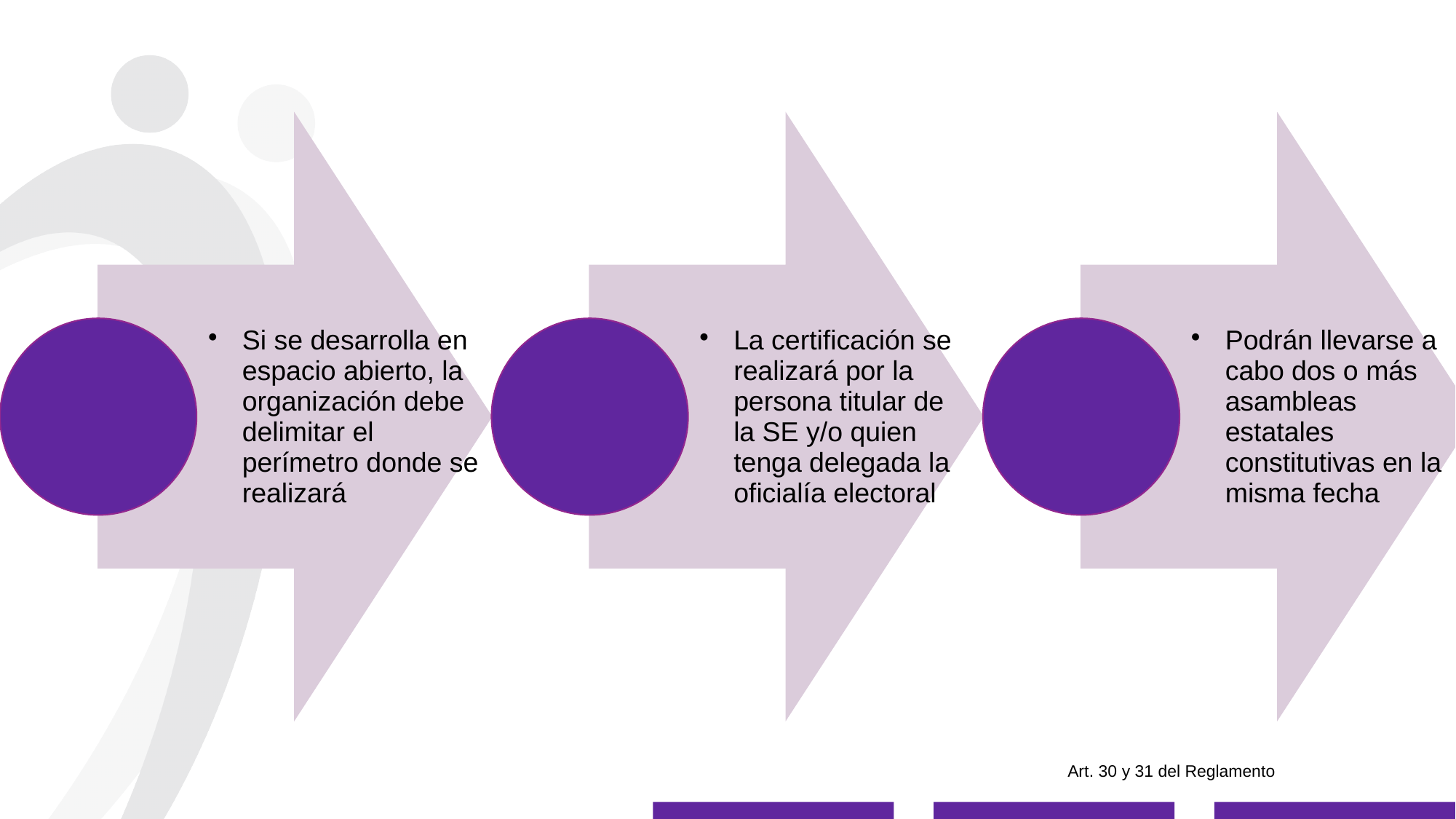

Si se desarrolla en espacio abierto, la organización debe delimitar el perímetro donde se realizará
La certificación se realizará por la persona titular de la SE y/o quien tenga delegada la oficialía electoral
Podrán llevarse a cabo dos o más asambleas estatales constitutivas en la misma fecha
Art. 30 y 31 del Reglamento